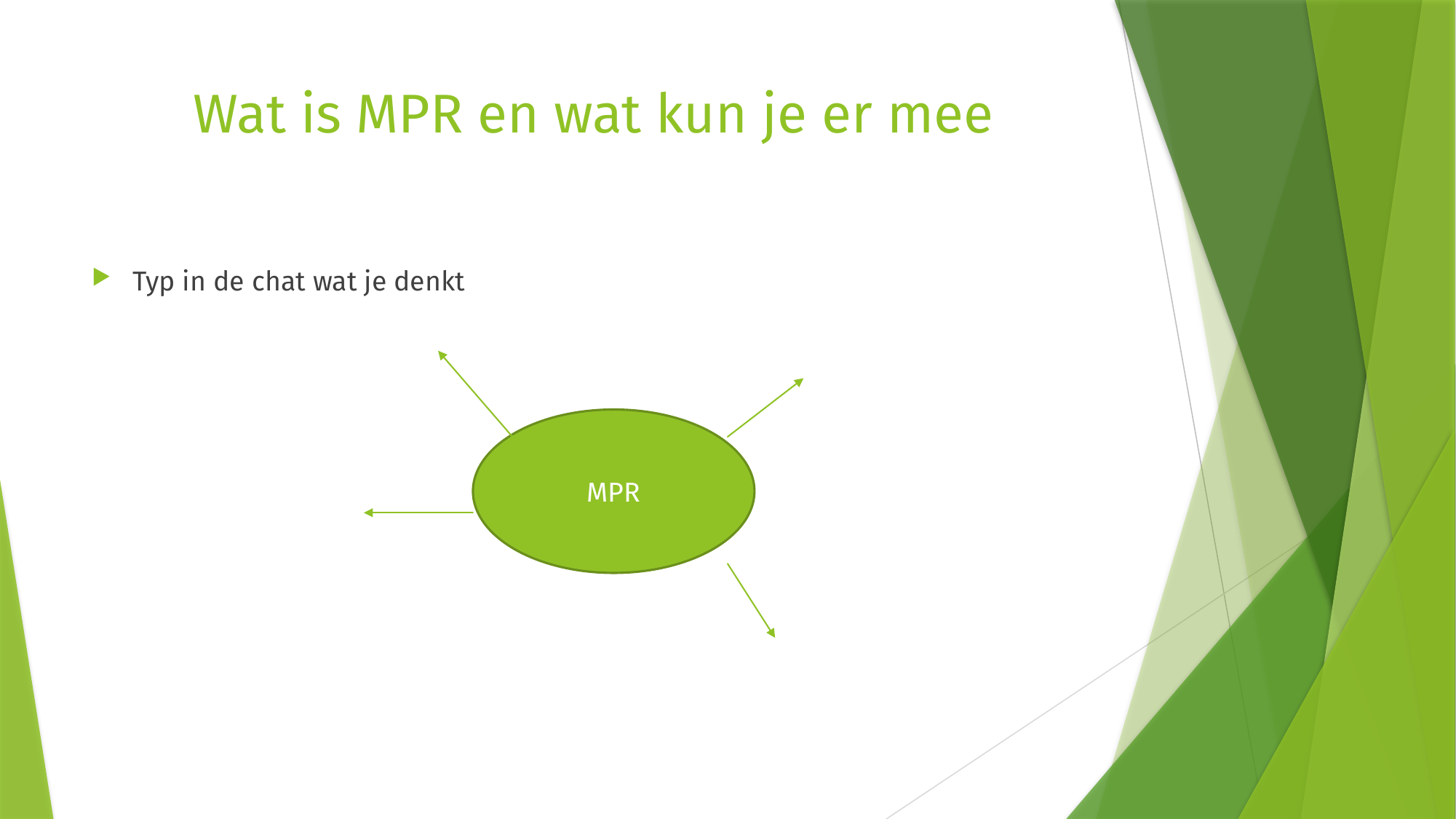

# Wat is MPR en wat kun je er mee
Typ in de chat wat je denkt
MPR